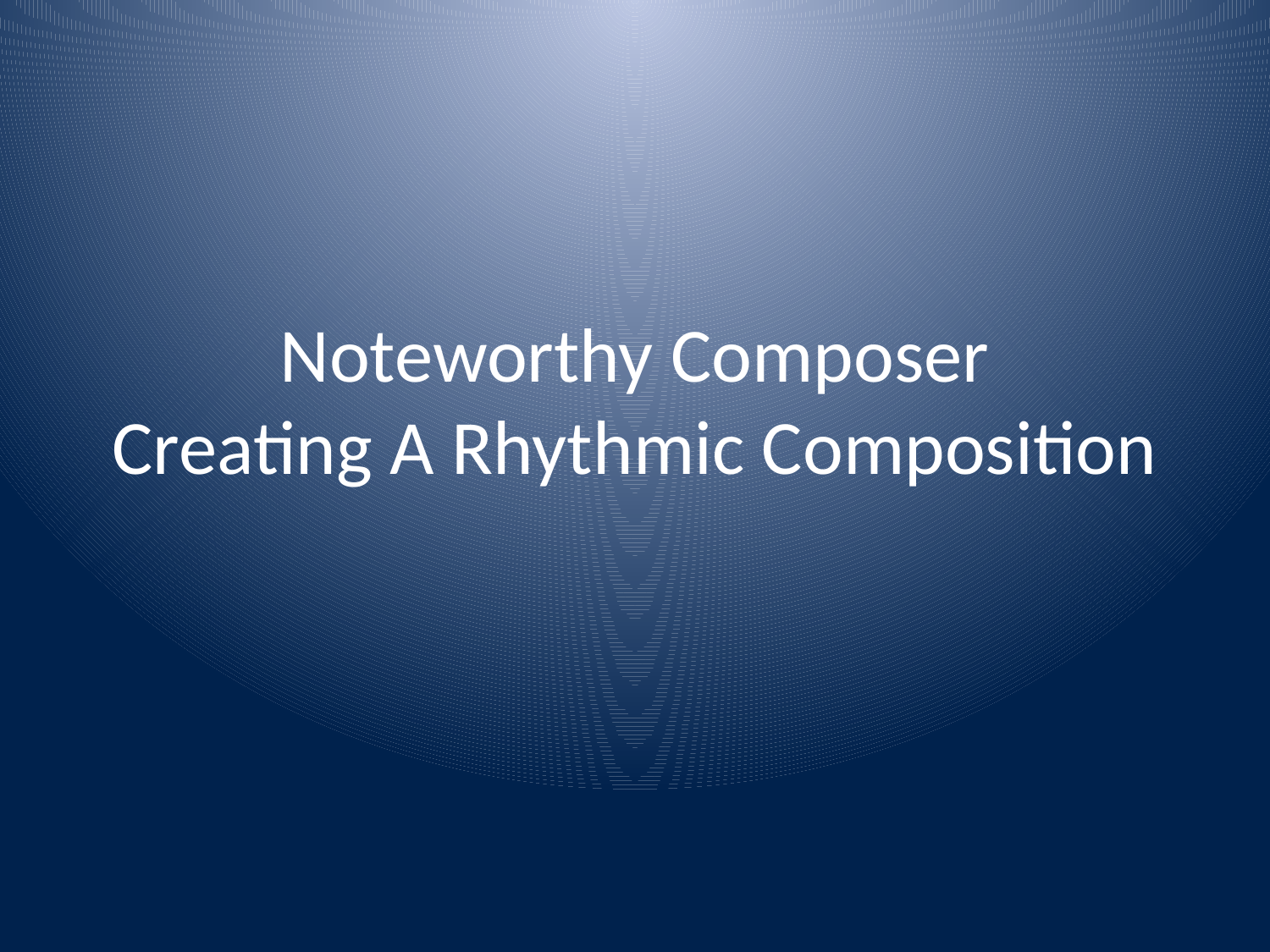

# Noteworthy Composer Creating A Rhythmic Composition